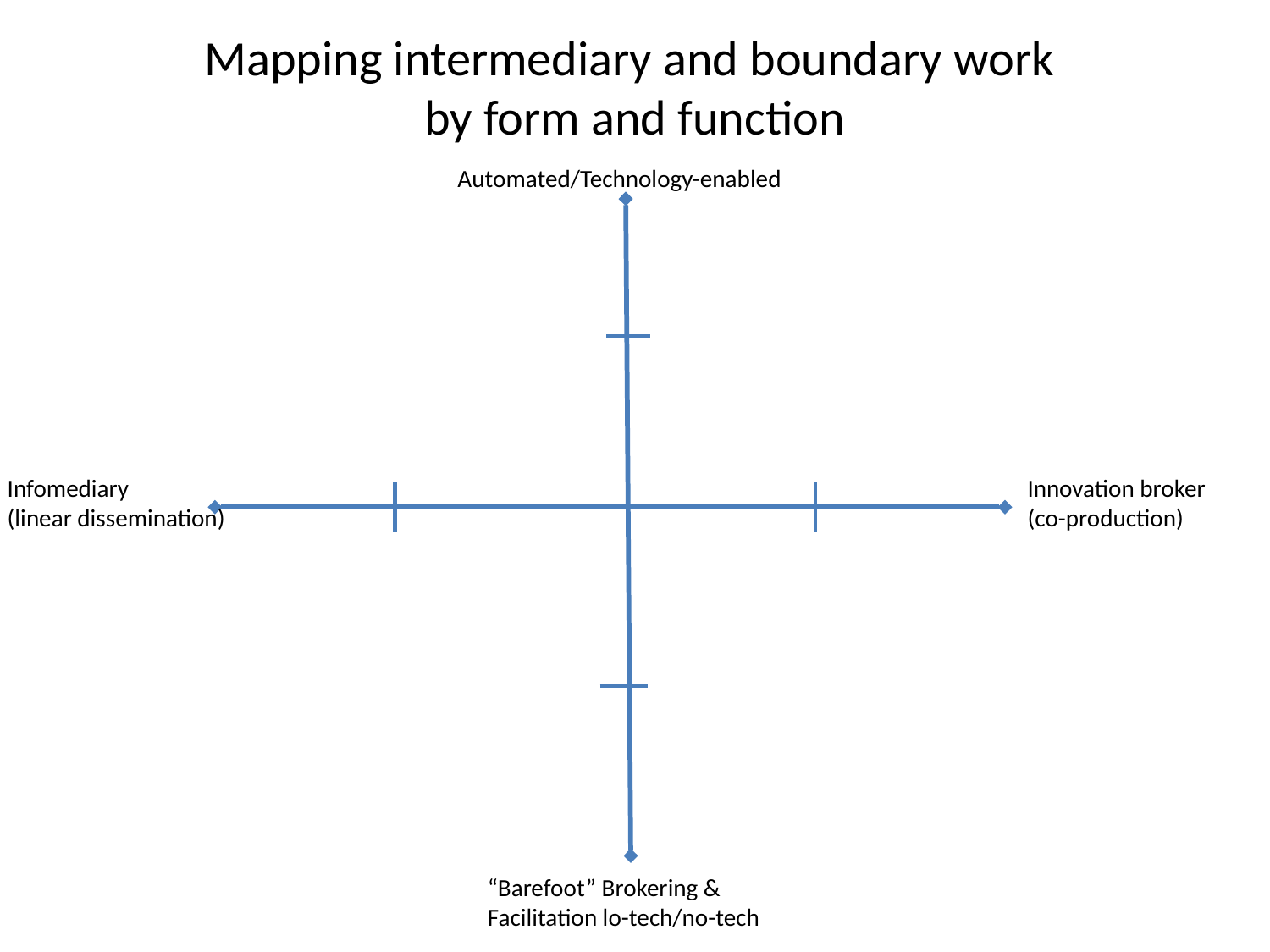

# Mapping intermediary and boundary work by form and function
Automated/Technology-enabled
Infomediary
(linear dissemination)
Innovation broker (co-production)
“Barefoot” Brokering & Facilitation lo-tech/no-tech